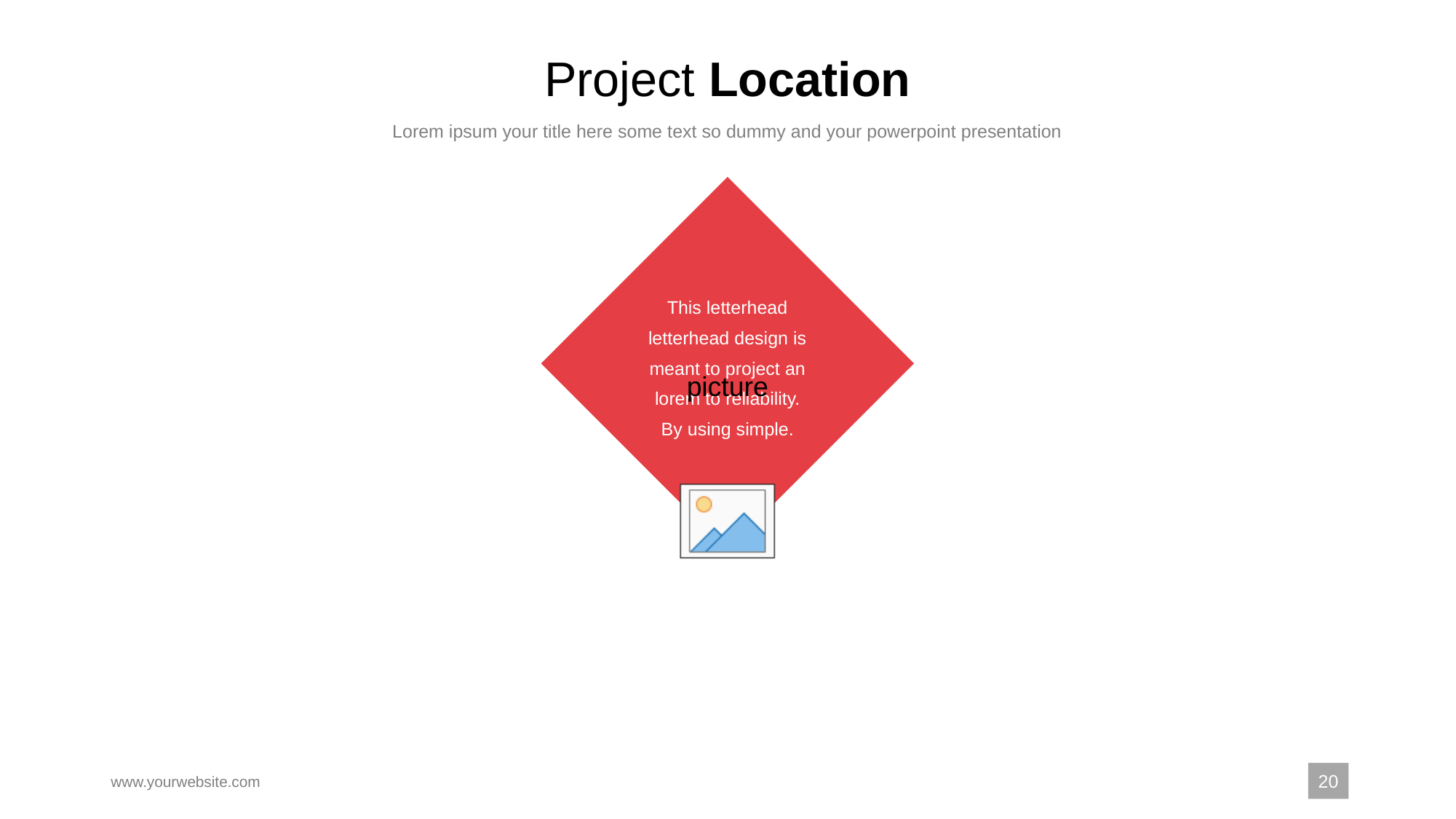

# Project Location
Lorem ipsum your title here some text so dummy and your powerpoint presentation

This letterhead letterhead design is meant to project an lorem to reliability. By using simple.

20
www.yourwebsite.com